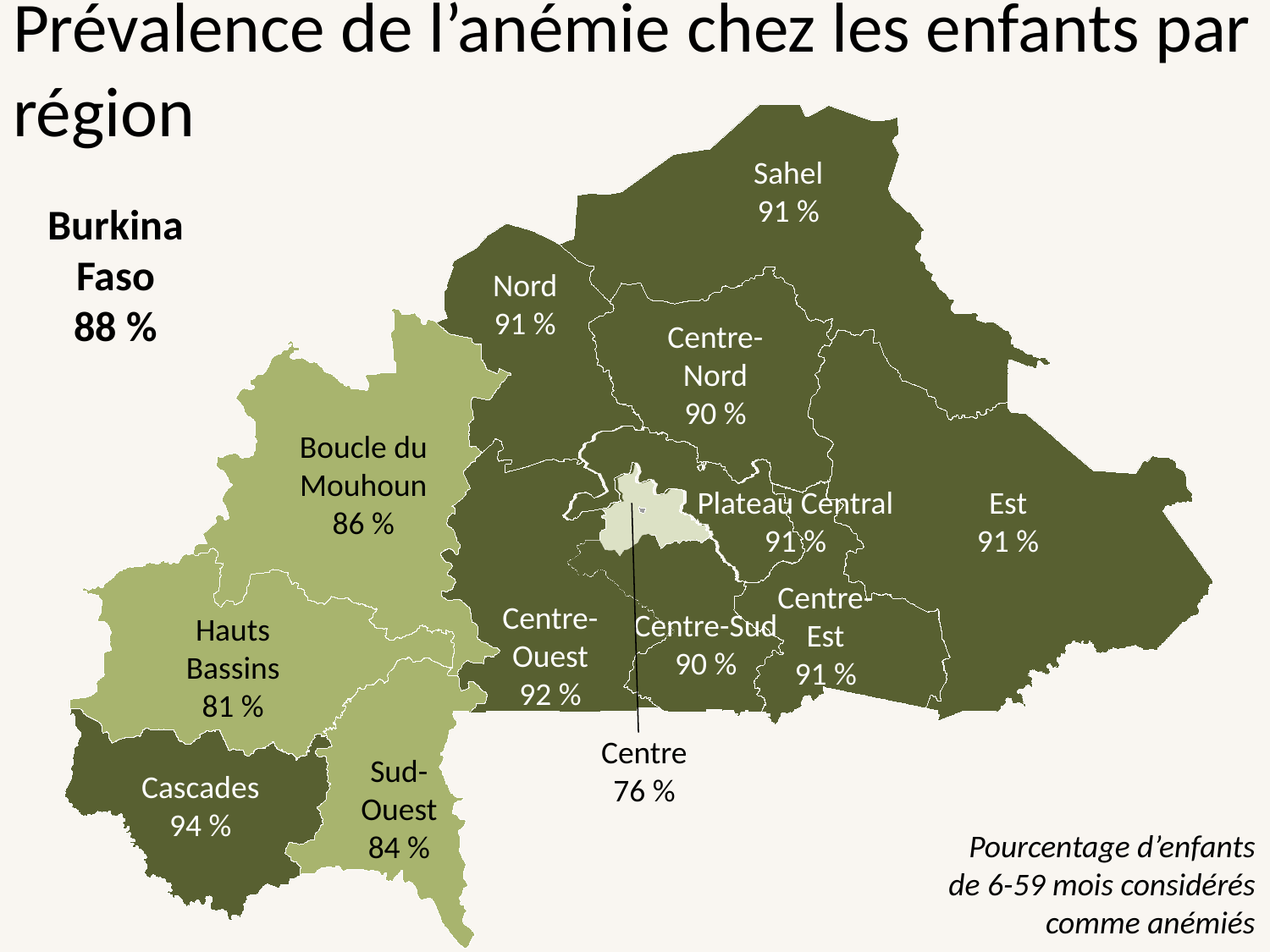

# Prévalence de l’anémie chez les enfants par région

Sahel
91 %
Burkina Faso
88 %
Nord
91 %
Centre-Nord
90 %
Boucle du Mouhoun
86 %
Plateau Central
91 %
Est
91 %
Centre-
Est
91 %
Centre-Ouest
92 %
Centre-Sud
90 %
Hauts Bassins
81 %
Centre
76 %
Sud-
Ouest
84 %
Cascades
94 %
Pourcentage d’enfants de 6-59 mois considérés comme anémiés